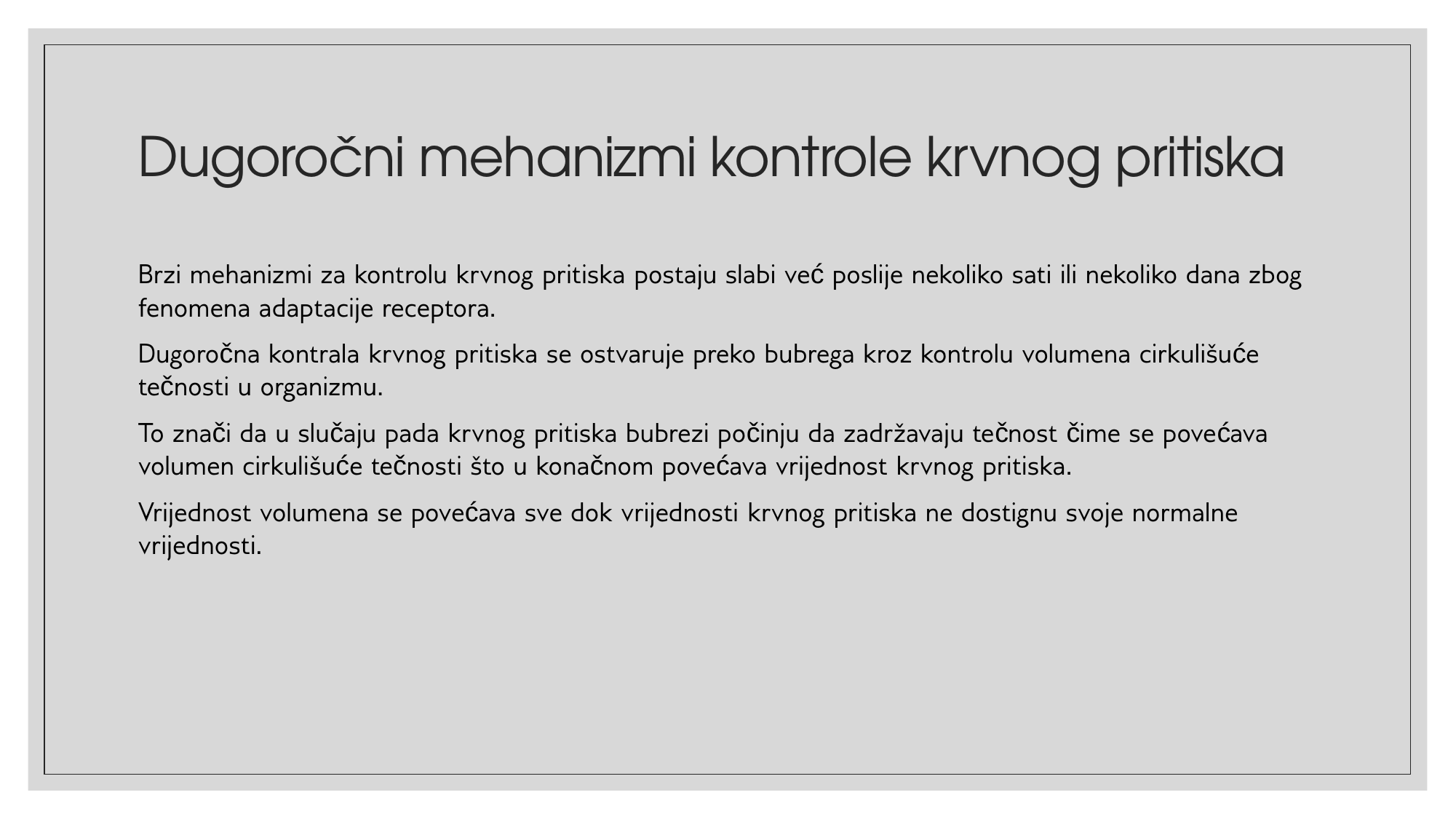

# Dugoročni mehanizmi kontrole krvnog pritiska
Brzi mehanizmi za kontrolu krvnog pritiska postaju slabi već poslije nekoliko sati ili nekoliko dana zbog fenomena adaptacije receptora.
Dugoročna kontrala krvnog pritiska se ostvaruje preko bubrega kroz kontrolu volumena cirkulišuće tečnosti u organizmu.
To znači da u slučaju pada krvnog pritiska bubrezi počinju da zadržavaju tečnost čime se povećava volumen cirkulišuće tečnosti što u konačnom povećava vrijednost krvnog pritiska.
Vrijednost volumena se povećava sve dok vrijednosti krvnog pritiska ne dostignu svoje normalne vrijednosti.